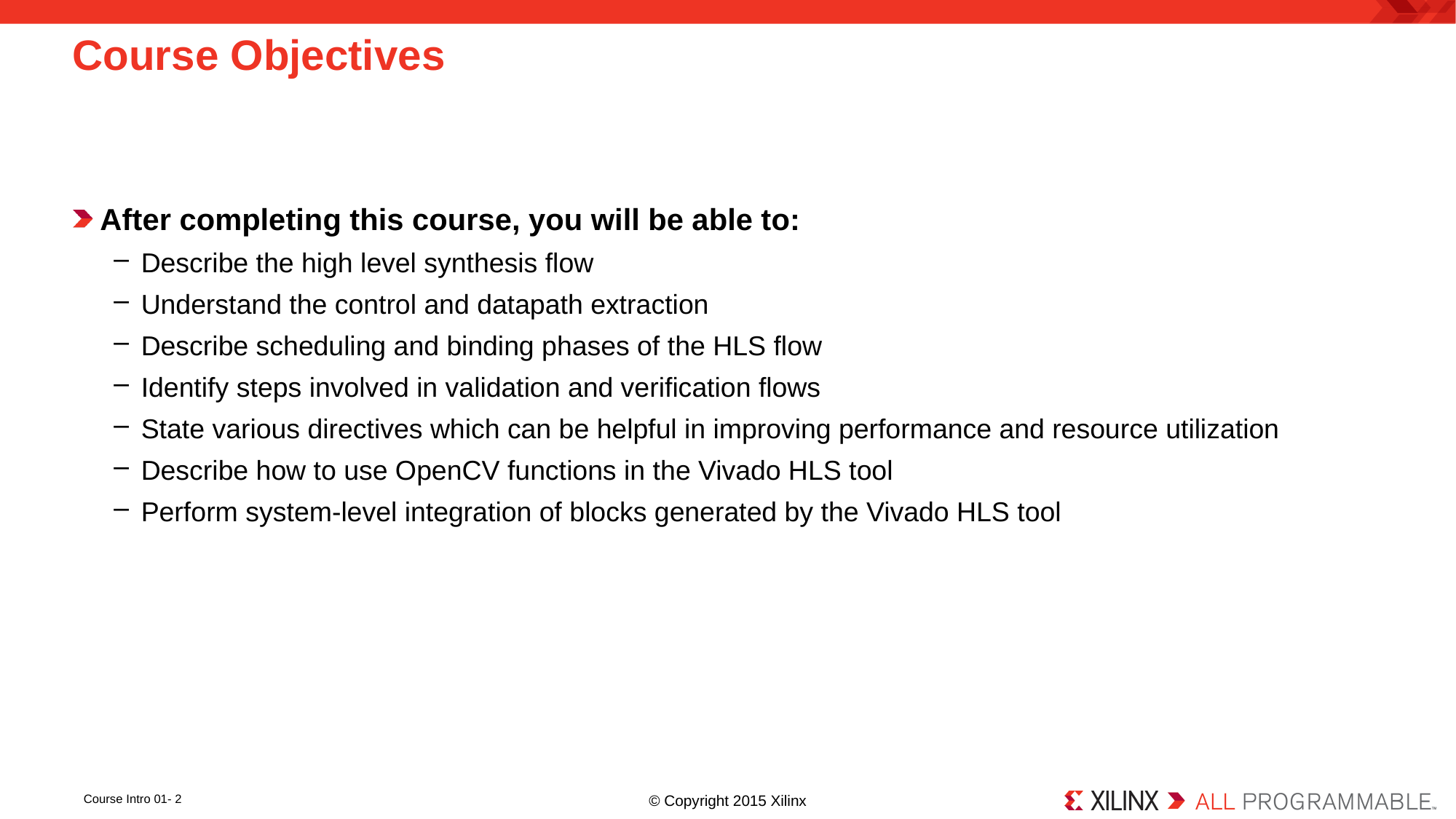

# Course Objectives
After completing this course, you will be able to:
Describe the high level synthesis flow
Understand the control and datapath extraction
Describe scheduling and binding phases of the HLS flow
Identify steps involved in validation and verification flows
State various directives which can be helpful in improving performance and resource utilization
Describe how to use OpenCV functions in the Vivado HLS tool
Perform system-level integration of blocks generated by the Vivado HLS tool
Course Intro 01- 2
© Copyright 2015 Xilinx